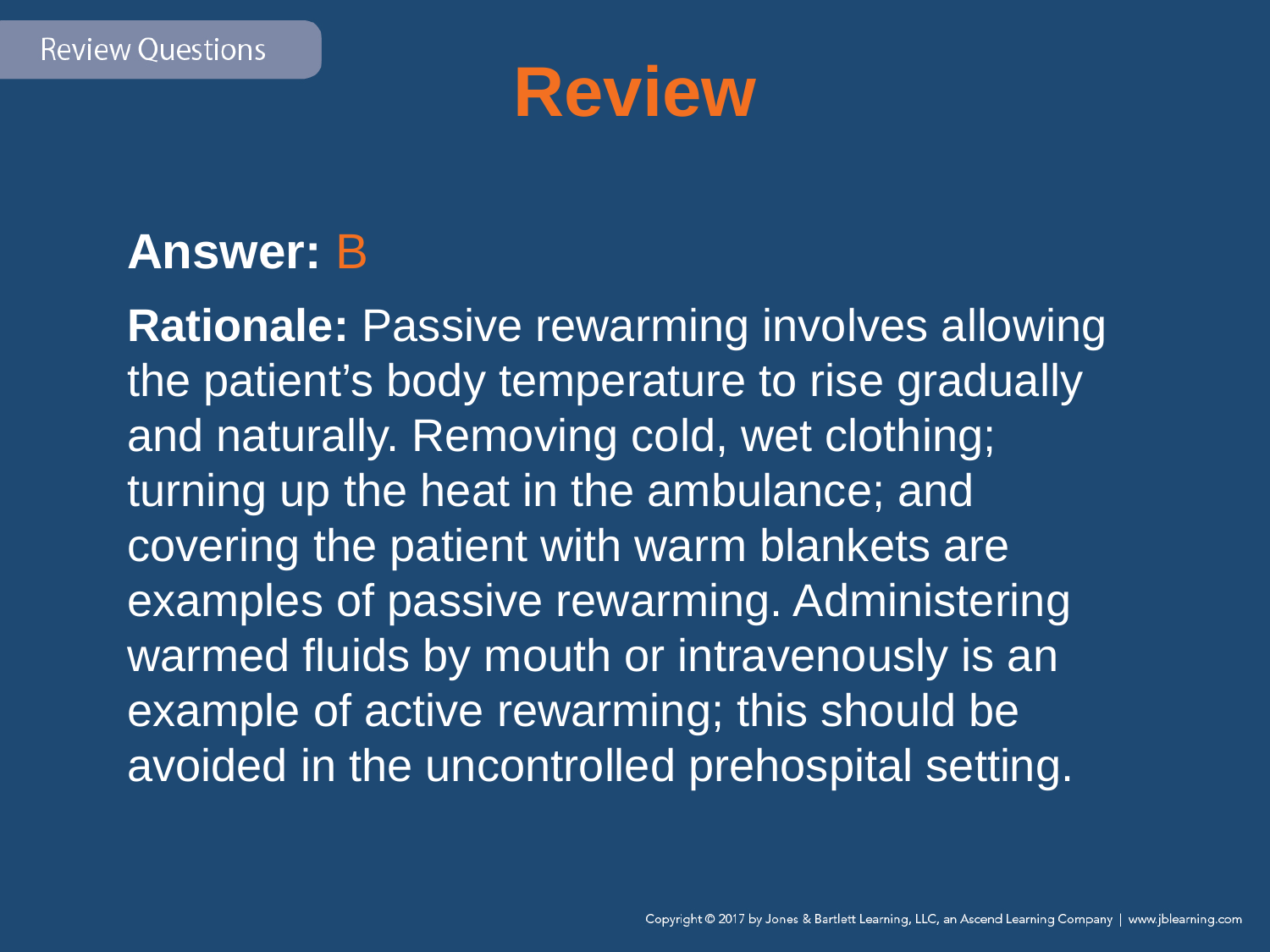

# Review
Answer: B
Rationale: Passive rewarming involves allowing the patient’s body temperature to rise gradually and naturally. Removing cold, wet clothing; turning up the heat in the ambulance; and covering the patient with warm blankets are examples of passive rewarming. Administering warmed fluids by mouth or intravenously is an example of active rewarming; this should be avoided in the uncontrolled prehospital setting.